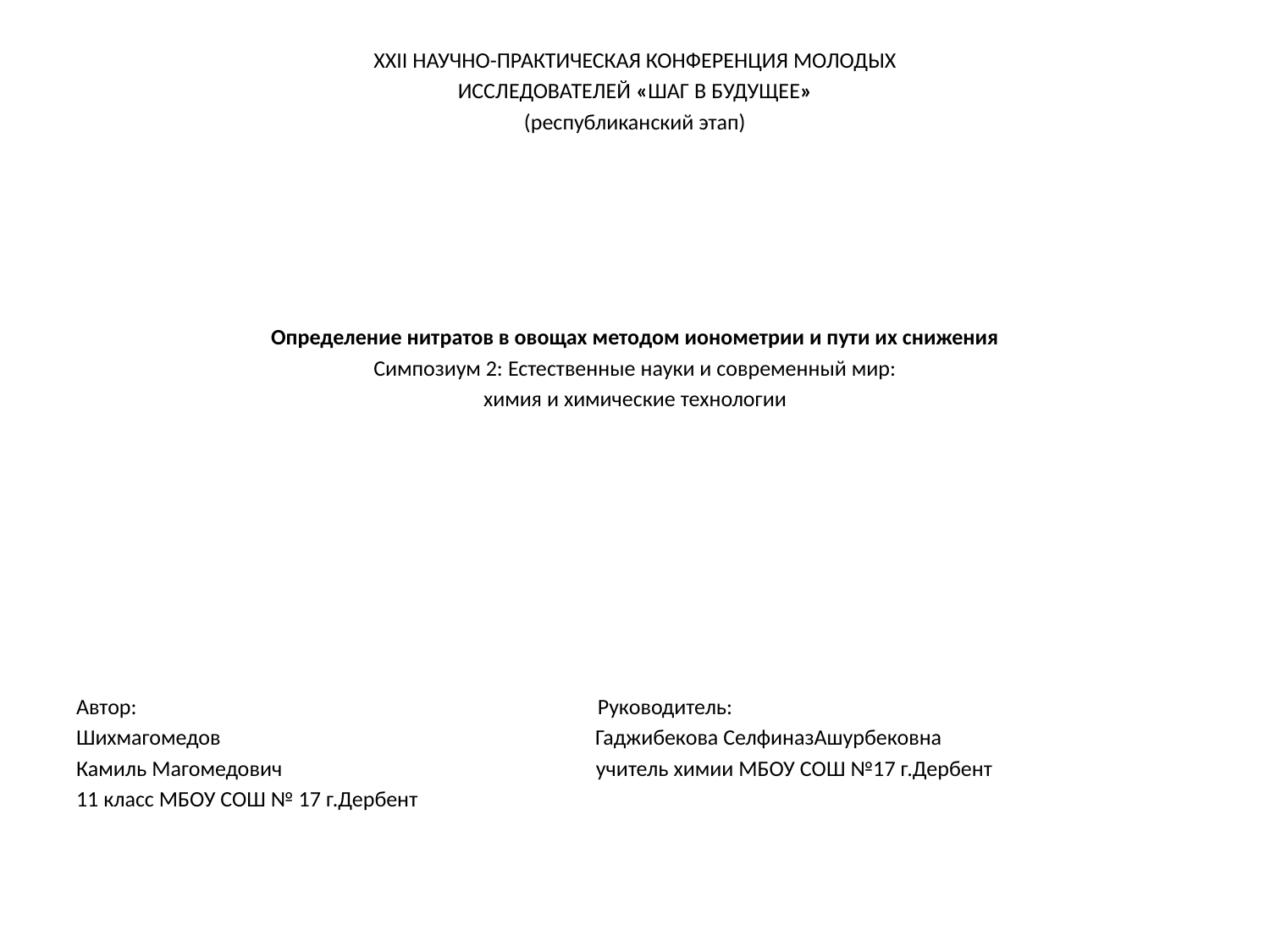

XXII НАУЧНО-ПРАКТИЧЕСКАЯ КОНФЕРЕНЦИЯ МОЛОДЫХ
ИССЛЕДОВАТЕЛЕЙ «ШАГ В БУДУЩЕЕ»
(республиканский этап)

Определение нитратов в овощах методом ионометрии и пути их снижения
Симпозиум 2: Естественные науки и современный мир:
химия и химические технологии

Автор:                                                                                           Руководитель:
Шихмагомедов                                                                          Гаджибекова СелфиназАшурбековна
Камиль Магомедович                                                              учитель химии МБОУ СОШ №17 г.Дербент
11 класс МБОУ СОШ № 17 г.Дербент